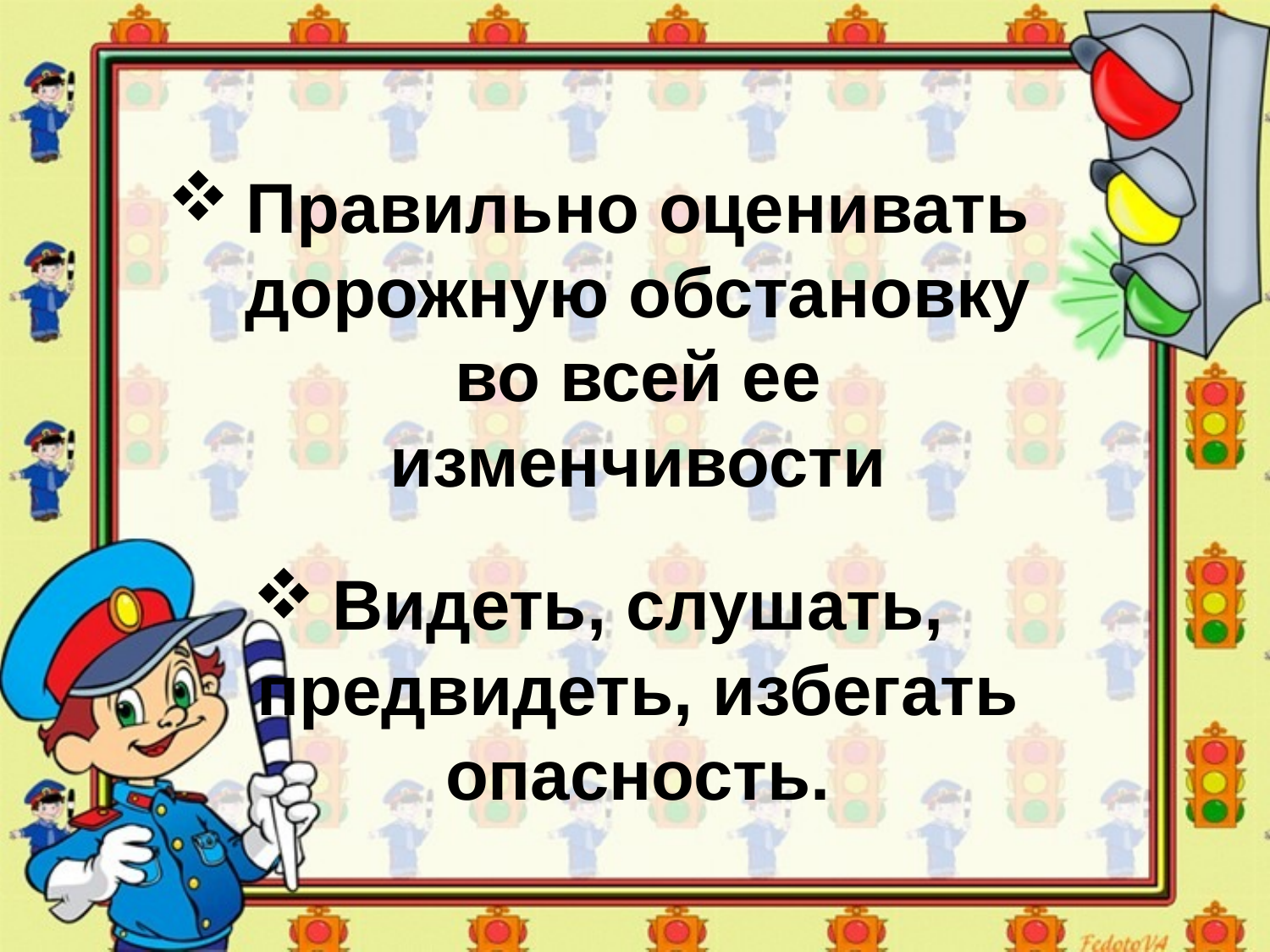

Правильно оценивать дорожную обстановку во всей ее изменчивости

Видеть, слушать, предвидеть, избегать опасность.